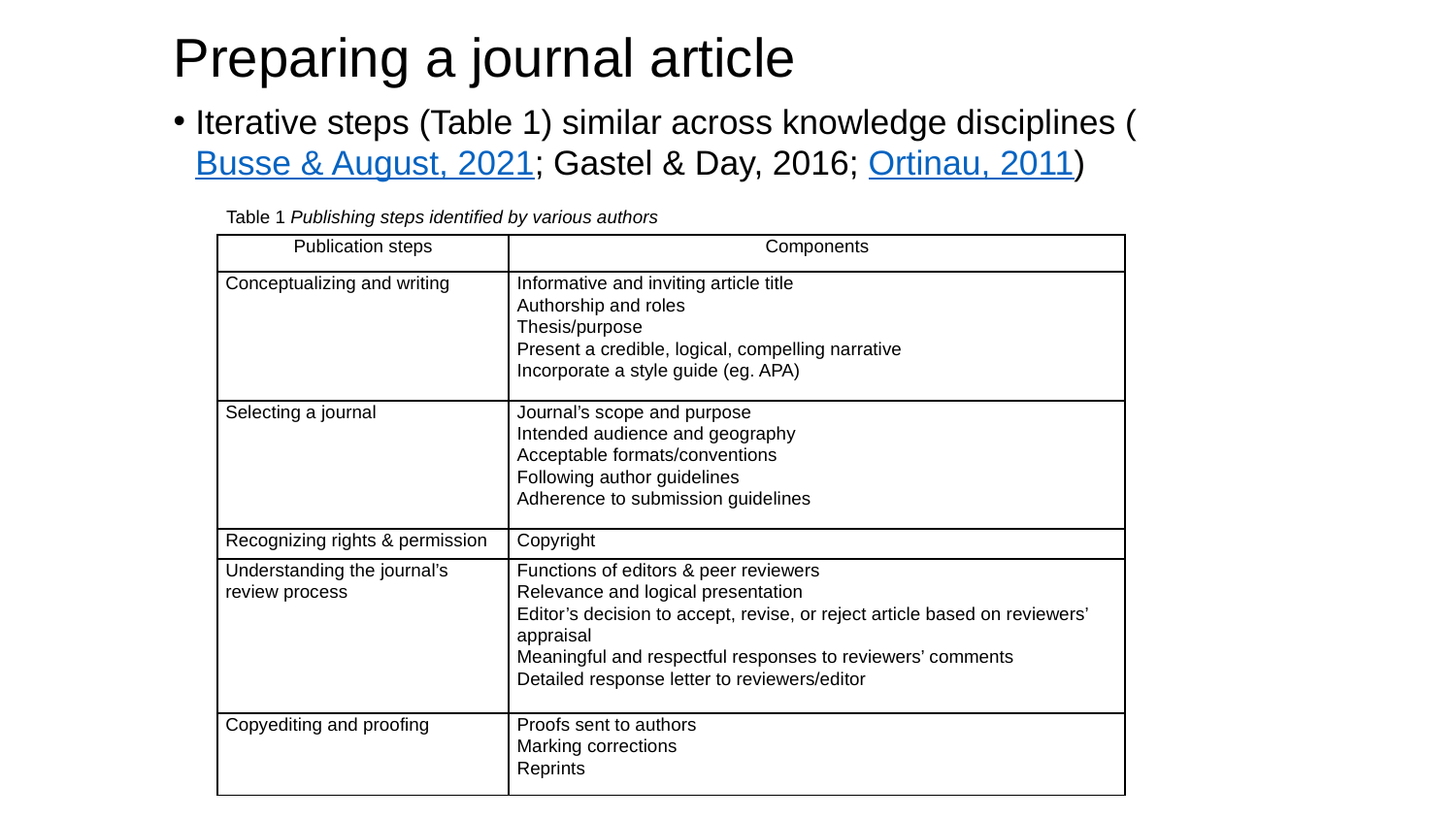

Preparing a journal article
Iterative steps (Table 1) similar across knowledge disciplines (Busse & August, 2021; Gastel & Day, 2016; Ortinau, 2011)
Table 1 Publishing steps identified by various authors
| Publication steps | Components |
| --- | --- |
| Conceptualizing and writing | Informative and inviting article title Authorship and roles Thesis/purpose Present a credible, logical, compelling narrative Incorporate a style guide (eg. APA) |
| Selecting a journal | Journal’s scope and purpose Intended audience and geography Acceptable formats/conventions Following author guidelines Adherence to submission guidelines |
| Recognizing rights & permission | Copyright |
| Understanding the journal’s review process | Functions of editors & peer reviewers Relevance and logical presentation Editor’s decision to accept, revise, or reject article based on reviewers’ appraisal Meaningful and respectful responses to reviewers’ comments Detailed response letter to reviewers/editor |
| Copyediting and proofing | Proofs sent to authors Marking corrections Reprints |